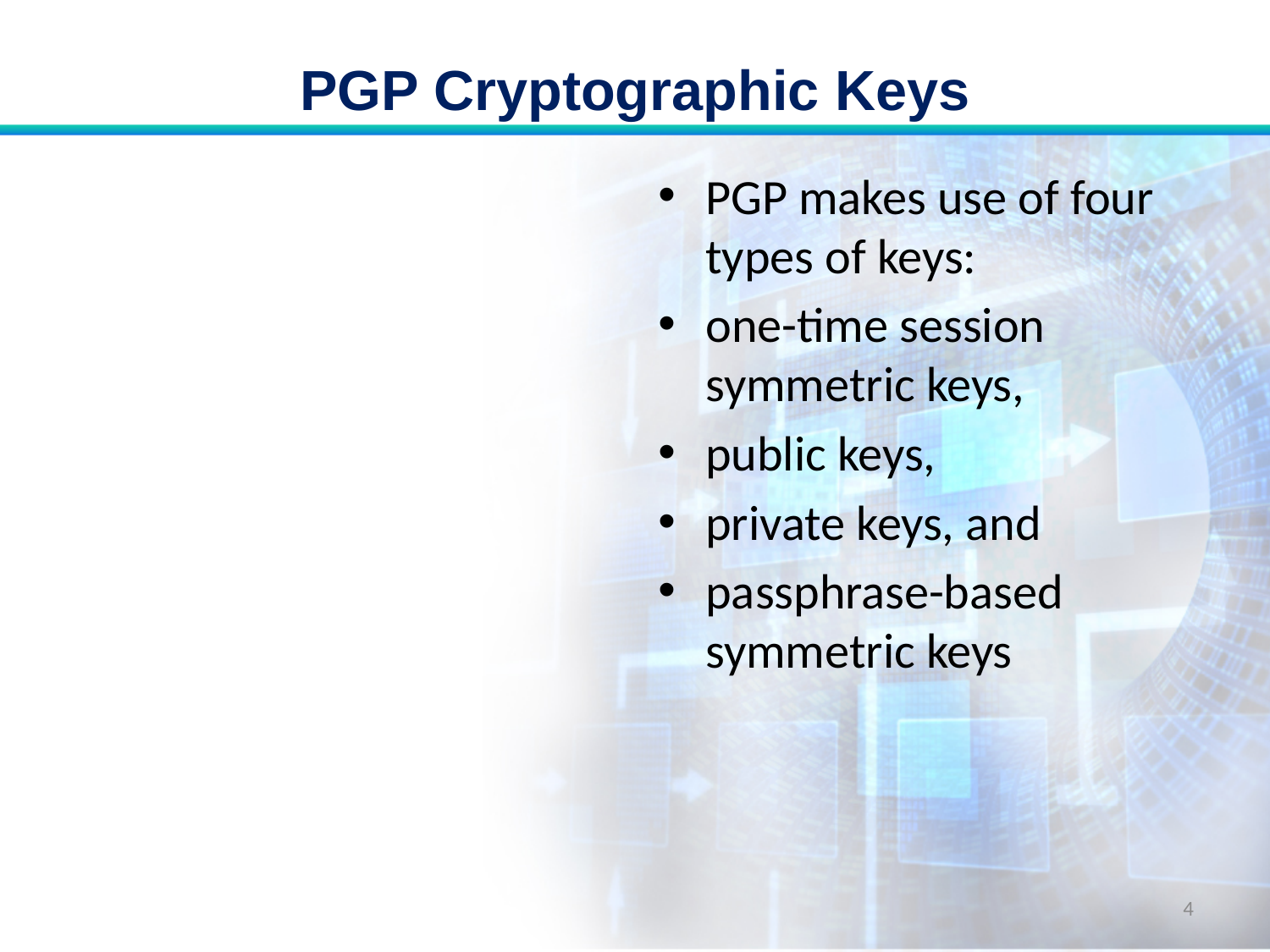

# PGP Cryptographic Keys
PGP makes use of four types of keys:
one-time session symmetric keys,
public keys,
private keys, and
passphrase-based symmetric keys
4